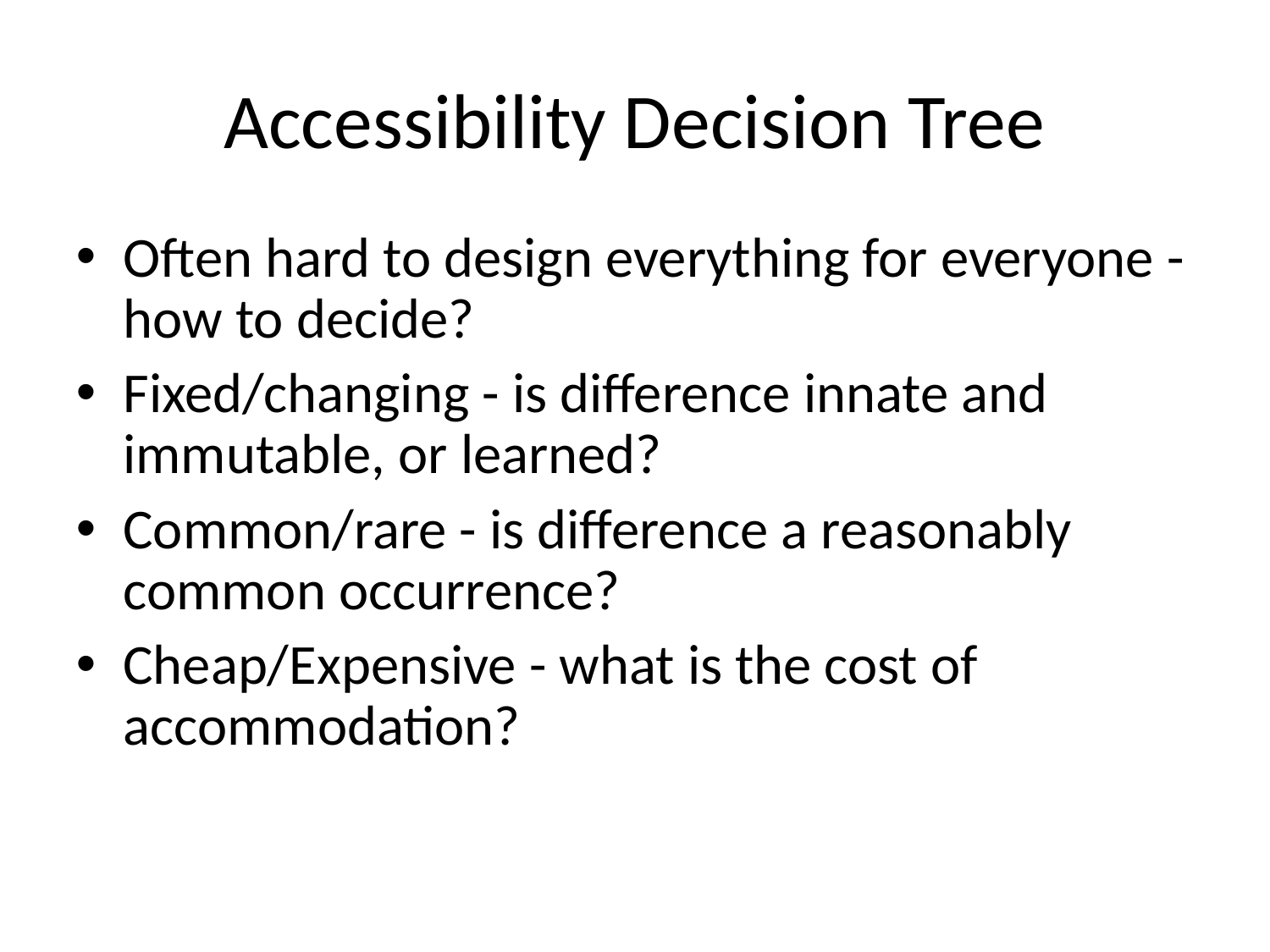

Accessibility Decision Tree
Often hard to design everything for everyone - how to decide?
Fixed/changing - is difference innate and immutable, or learned?
Common/rare - is difference a reasonably common occurrence?
Cheap/Expensive - what is the cost of accommodation?